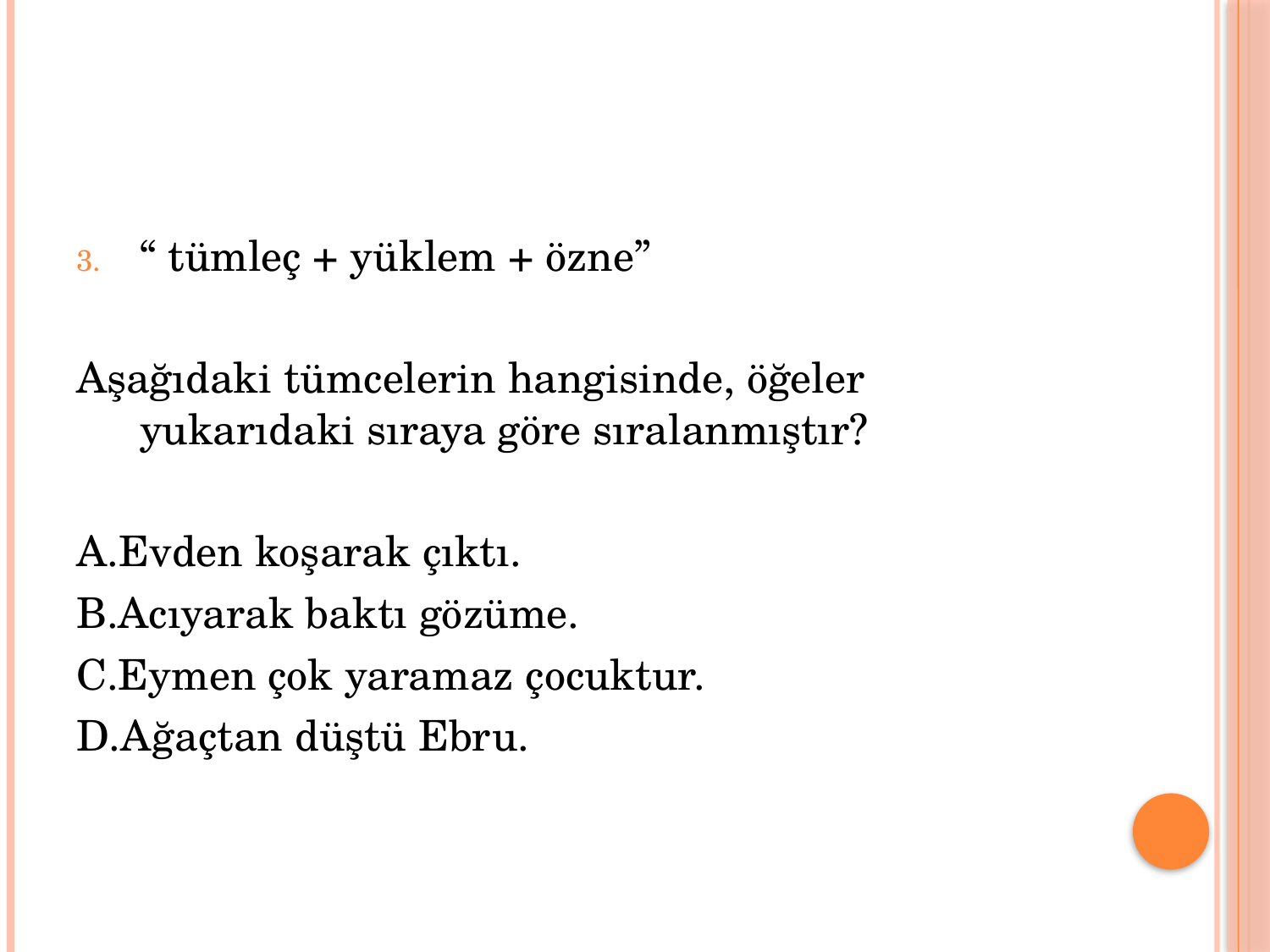

#
“ tümleç + yüklem + özne”

Aşağıdaki tümcelerin hangisinde, öğeler yukarıdaki sıraya göre sıralanmıştır?

A.Evden koşarak çıktı.
B.Acıyarak baktı gözüme.
C.Eymen çok yaramaz çocuktur.
D.Ağaçtan düştü Ebru.